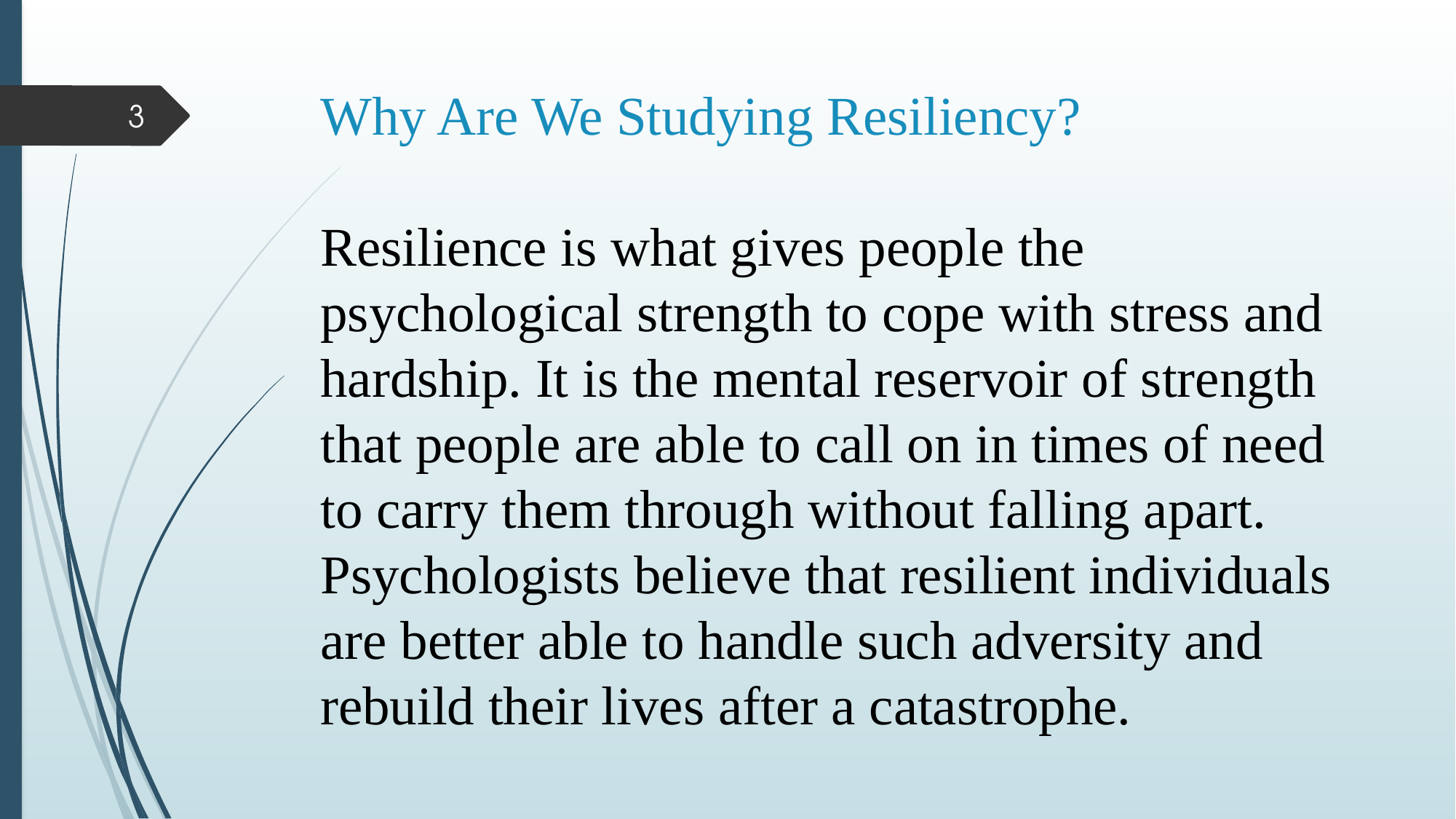

# Why Are We Studying Resiliency? Resilience is what gives people the psychological strength to cope with stress and hardship. It is the mental reservoir of strength that people are able to call on in times of need to carry them through without falling apart. Psychologists believe that resilient individuals are better able to handle such adversity and rebuild their lives after a catastrophe.
3